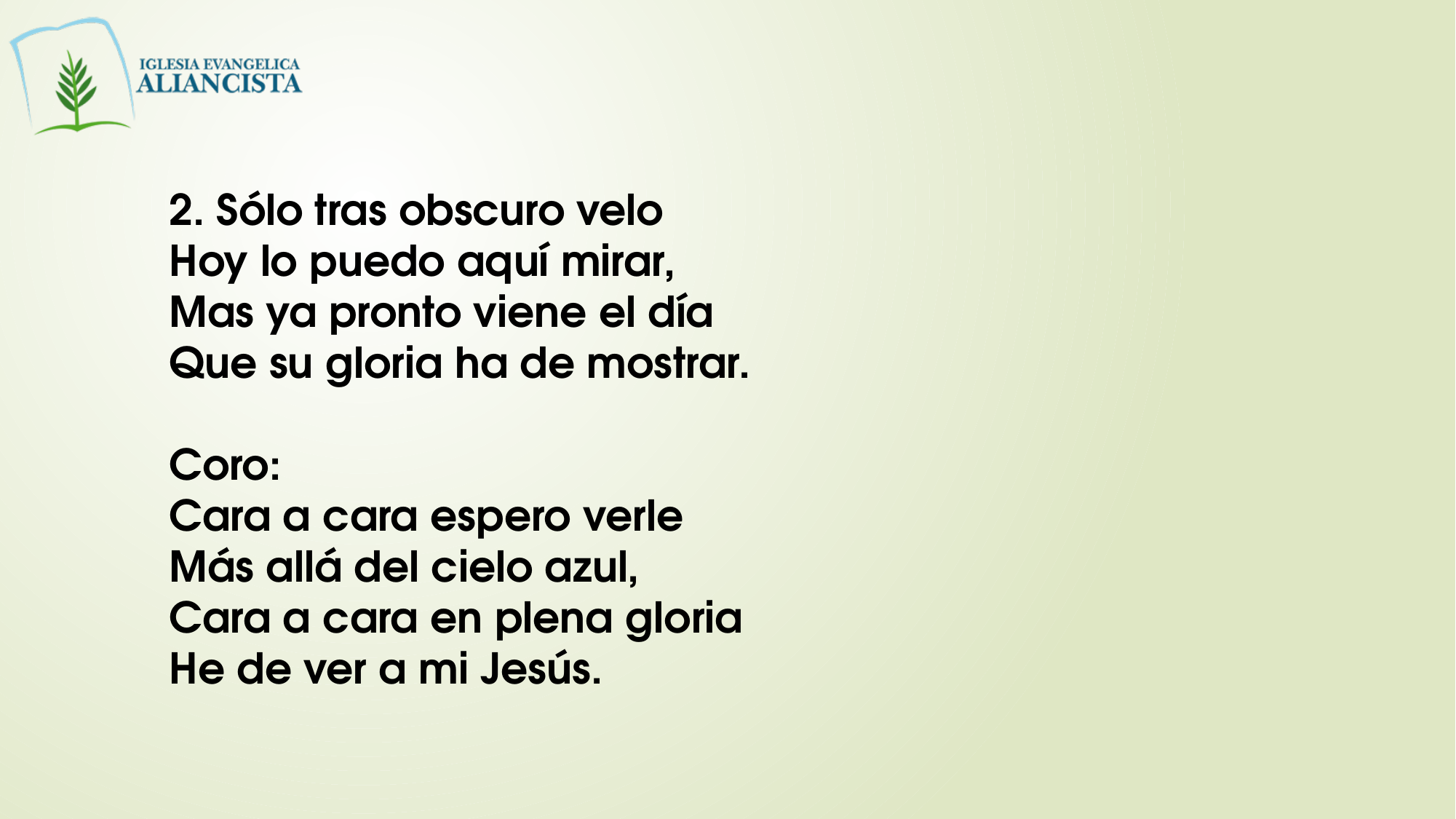

2. Sólo tras obscuro velo
Hoy lo puedo aquí mirar,
Mas ya pronto viene el día
Que su gloria ha de mostrar.

Coro:
Cara a cara espero verle
Más allá del cielo azul,
Cara a cara en plena gloria
He de ver a mi Jesús.